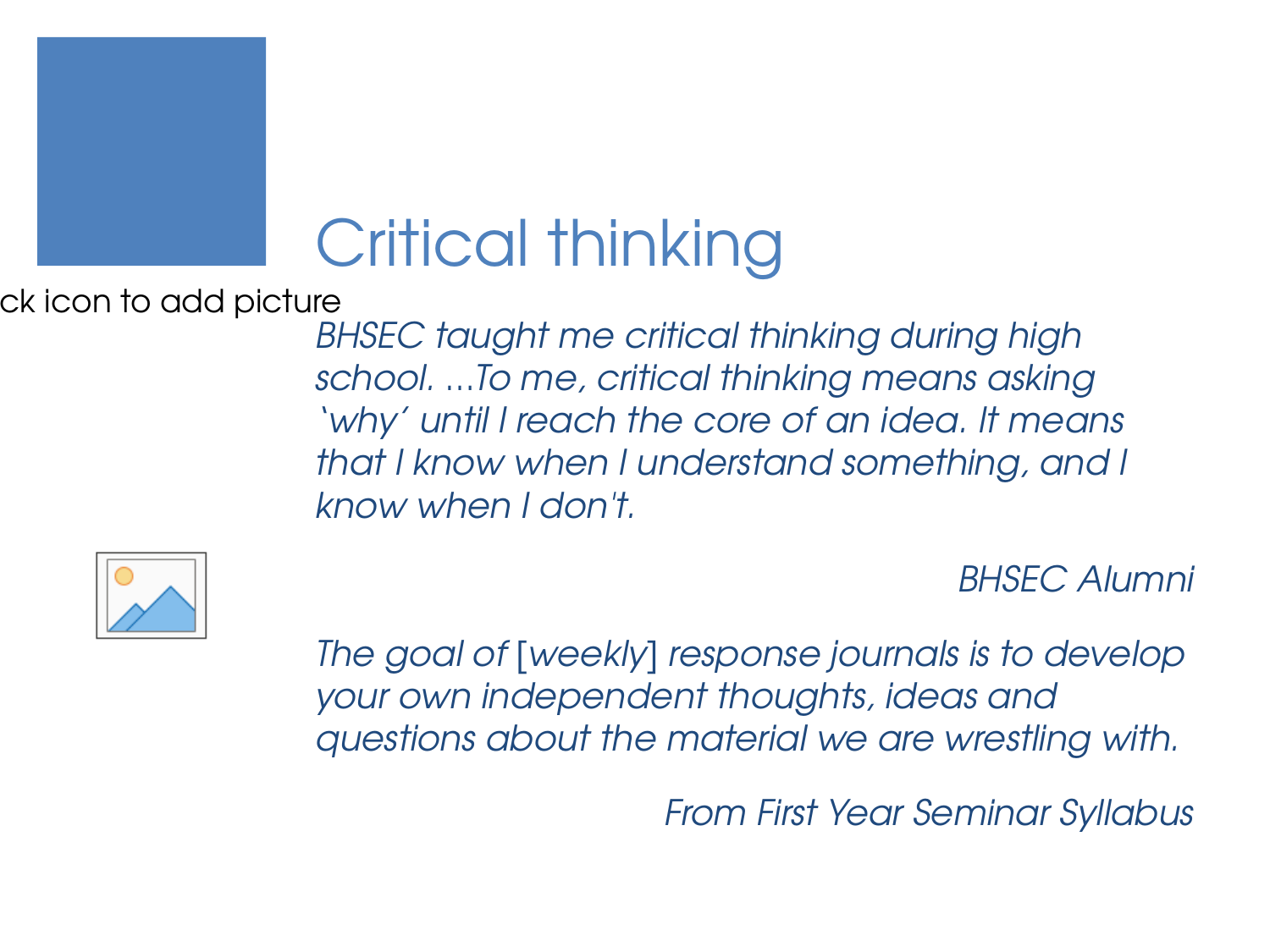

# Critical thinking

BHSEC taught me critical thinking during high school. …To me, critical thinking means asking ‘why’ until I reach the core of an idea. It means that I know when I understand something, and I know when I don't.
	BHSEC Alumni
The goal of [weekly] response journals is to develop your own independent thoughts, ideas and questions about the material we are wrestling with.
From First Year Seminar Syllabus